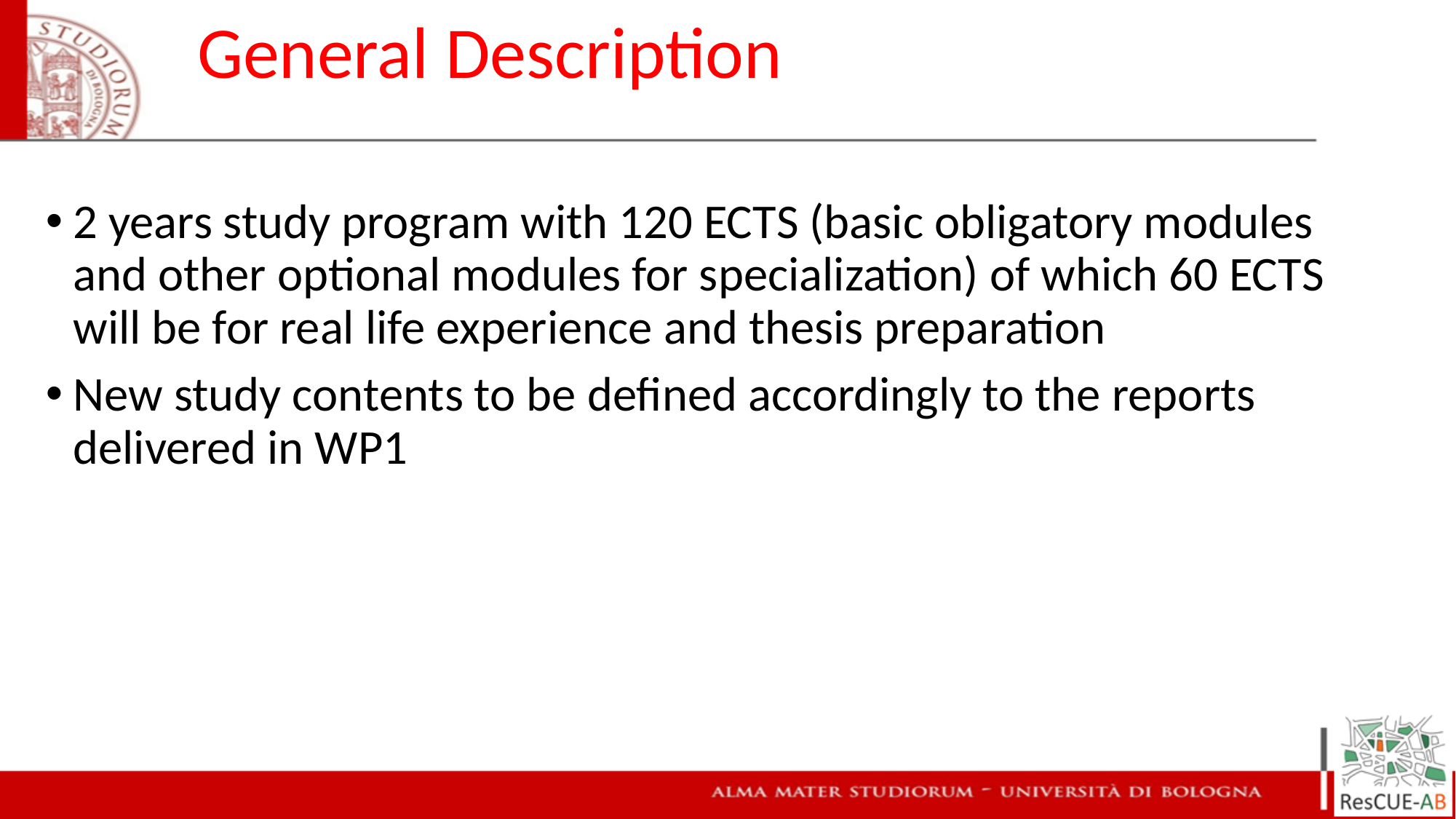

General Description
2 years study program with 120 ECTS (basic obligatory modules and other optional modules for specialization) of which 60 ECTS will be for real life experience and thesis preparation
New study contents to be defined accordingly to the reports delivered in WP1